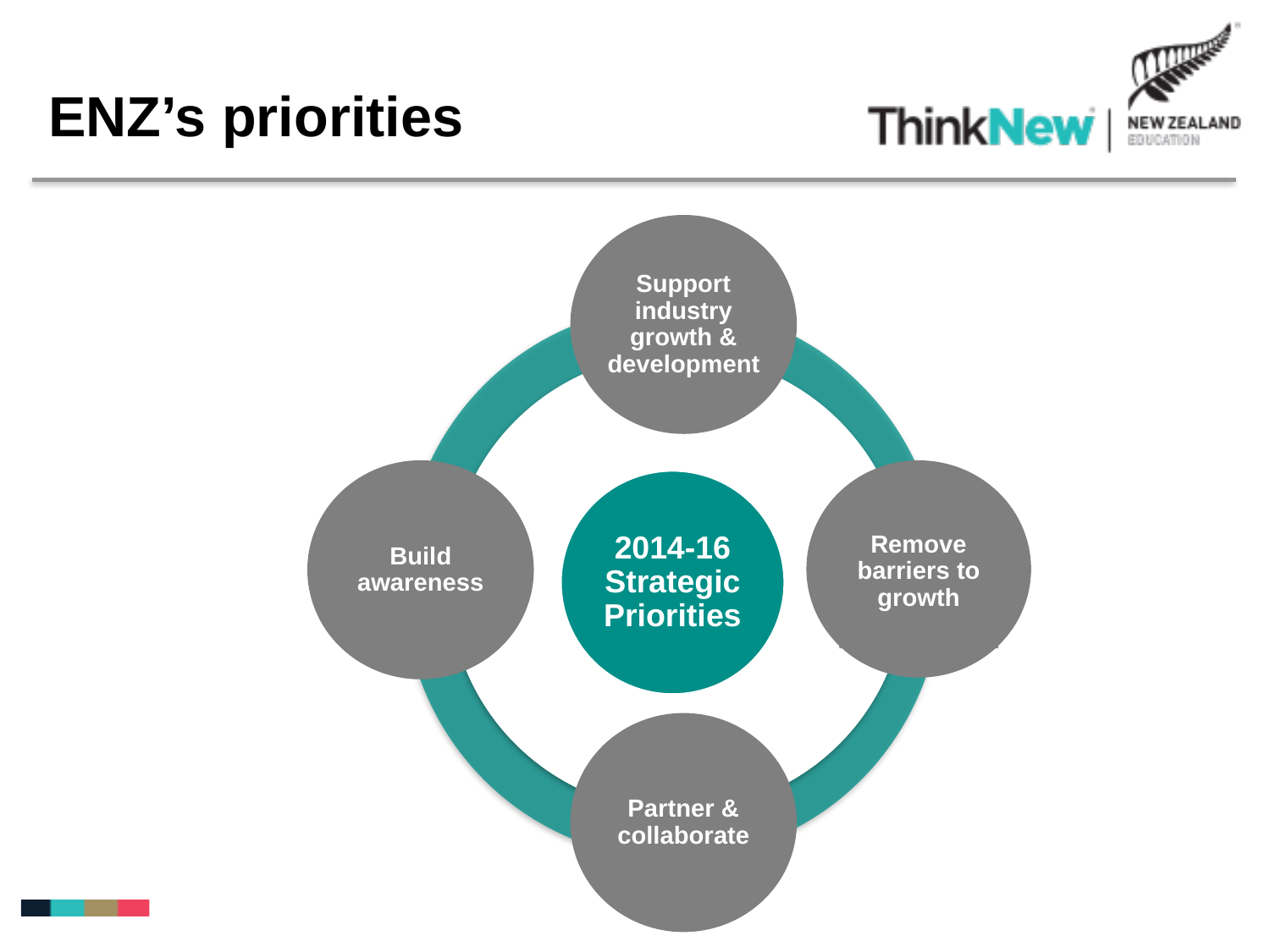

ENZ’s priorities

Support industry growth & development

Build awareness

Remove barriers to growth

2014-16 Strategic Priorities

Partner & collaborate